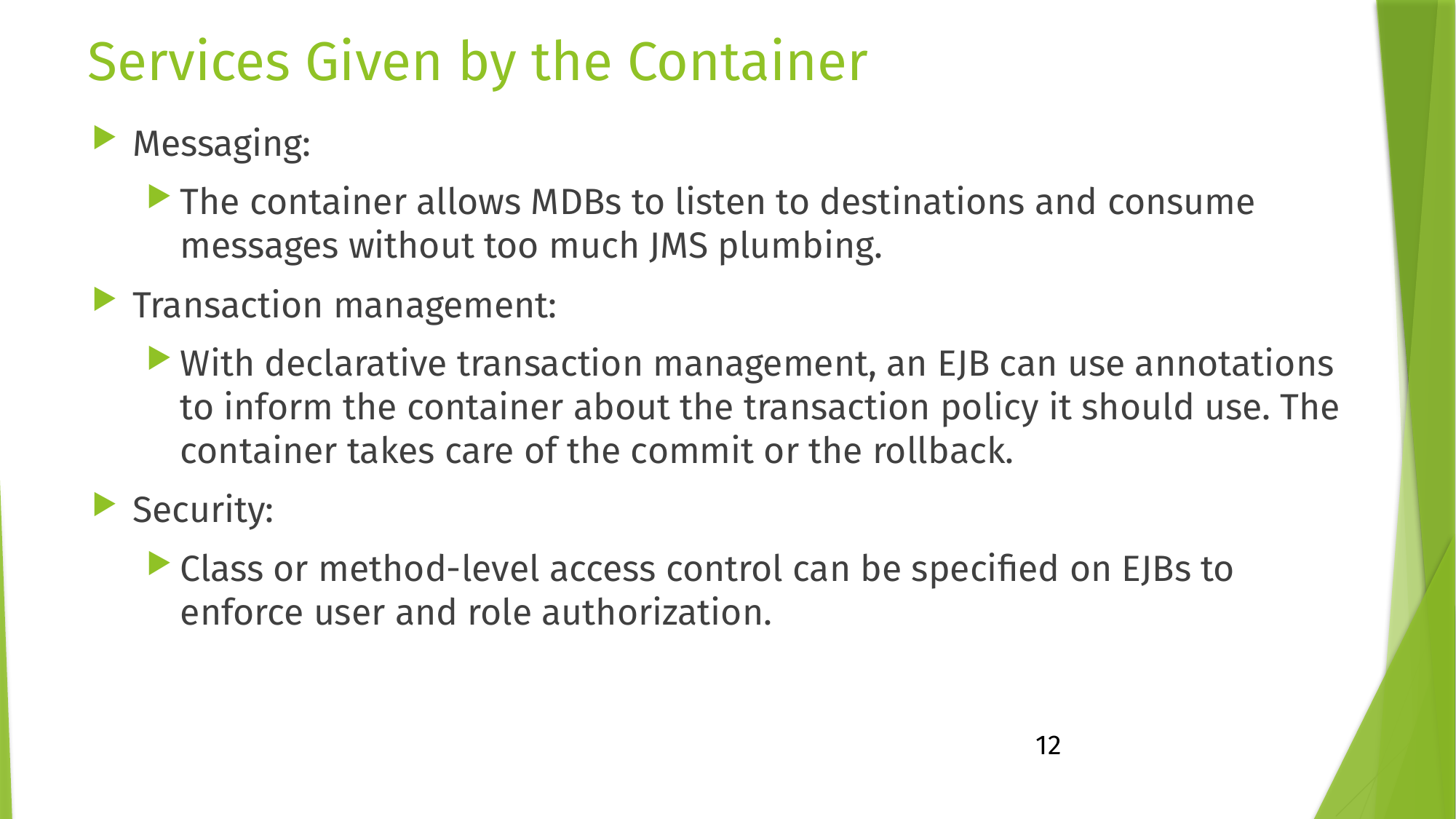

# Services Given by the Container
Messaging:
The container allows MDBs to listen to destinations and consume messages without too much JMS plumbing.
Transaction management:
With declarative transaction management, an EJB can use annotations to inform the container about the transaction policy it should use. The container takes care of the commit or the rollback.
Security:
Class or method-level access control can be specified on EJBs to enforce user and role authorization.
12